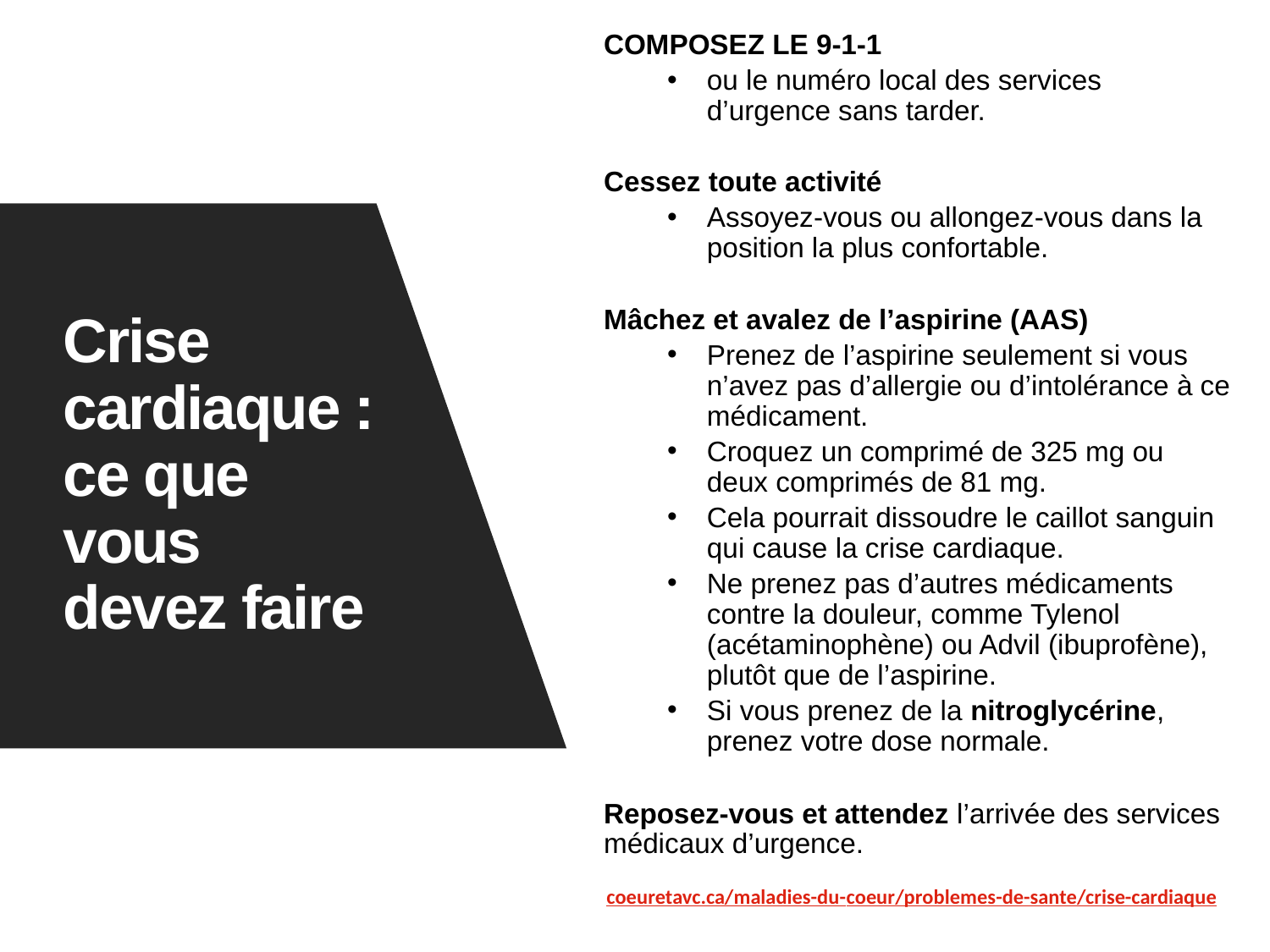

COMPOSEZ LE 9-1-1
ou le numéro local des services d’urgence sans tarder.

Cessez toute activité
Assoyez-vous ou allongez-vous dans la position la plus confortable.

Mâchez et avalez de l’aspirine (AAS)
Prenez de l’aspirine seulement si vous n’avez pas d’allergie ou d’intolérance à ce médicament.
Croquez un comprimé de 325 mg ou deux comprimés de 81 mg.
Cela pourrait dissoudre le caillot sanguin qui cause la crise cardiaque.
Ne prenez pas d’autres médicaments contre la douleur, comme Tylenol (acétaminophène) ou Advil (ibuprofène), plutôt que de l’aspirine.
Si vous prenez de la nitroglycérine, prenez votre dose normale.

Reposez-vous et attendez l’arrivée des services médicaux d’urgence.

# Crise cardiaque : ce que vous devez faire
coeuretavc.ca/maladies-du-coeur/problemes-de-sante/crise-cardiaque